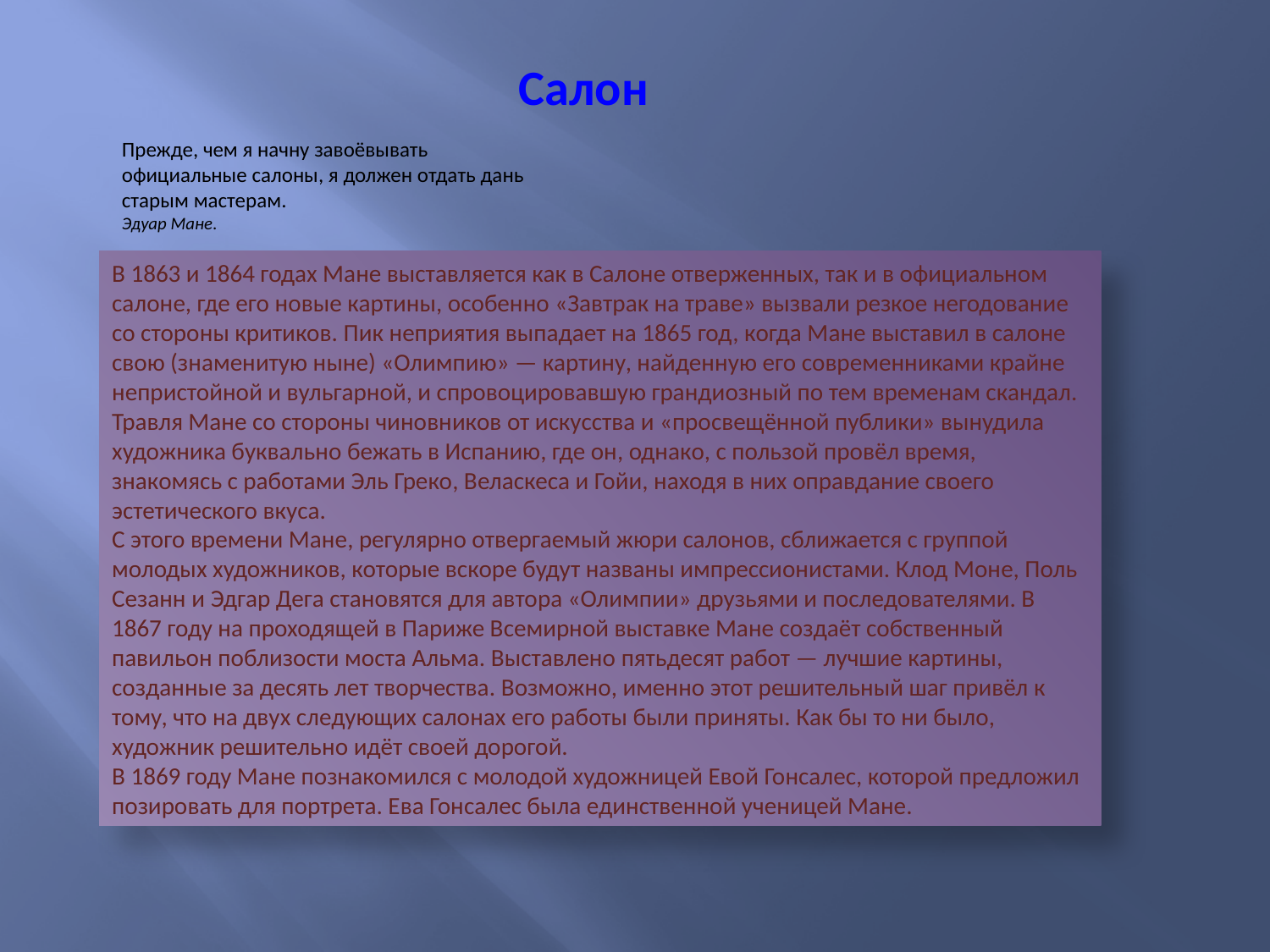

Салон
Прежде, чем я начну завоёвывать официальные салоны, я должен отдать дань старым мастерам.
Эдуар Мане.
В 1863 и 1864 годах Мане выставляется как в Салоне отверженных, так и в официальном салоне, где его новые картины, особенно «Завтрак на траве» вызвали резкое негодование со стороны критиков. Пик неприятия выпадает на 1865 год, когда Мане выставил в салоне свою (знаменитую ныне) «Олимпию» — картину, найденную его современниками крайне непристойной и вульгарной, и спровоцировавшую грандиозный по тем временам скандал.
Травля Мане со стороны чиновников от искусства и «просвещённой публики» вынудила художника буквально бежать в Испанию, где он, однако, с пользой провёл время, знакомясь с работами Эль Греко, Веласкеса и Гойи, находя в них оправдание своего эстетического вкуса.
С этого времени Мане, регулярно отвергаемый жюри салонов, сближается с группой молодых художников, которые вскоре будут названы импрессионистами. Клод Моне, Поль Сезанн и Эдгар Дега становятся для автора «Олимпии» друзьями и последователями. В 1867 году на проходящей в Париже Всемирной выставке Мане создаёт собственный павильон поблизости моста Альма. Выставлено пятьдесят работ — лучшие картины, созданные за десять лет творчества. Возможно, именно этот решительный шаг привёл к тому, что на двух следующих салонах его работы были приняты. Как бы то ни было, художник решительно идёт своей дорогой.
В 1869 году Мане познакомился с молодой художницей Евой Гонсалес, которой предложил позировать для портрета. Ева Гонсалес была единственной ученицей Мане.